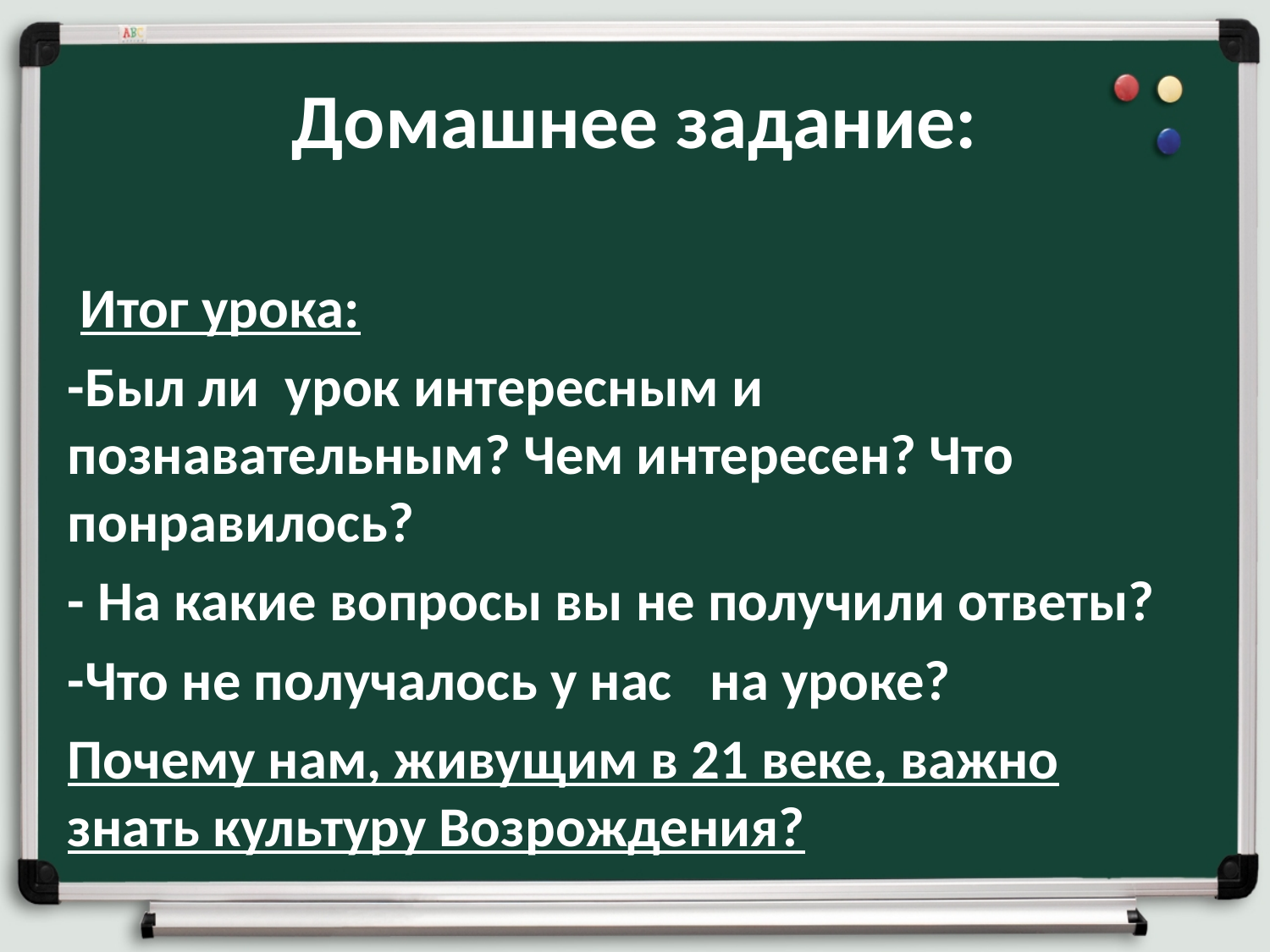

# Домашнее задание:

 Итог урока:
-Был ли  урок интересным и познавательным? Чем интересен? Что понравилось?
- На какие вопросы вы не получили ответы?
-Что не получалось у нас   на уроке?
Почему нам, живущим в 21 веке, важно знать культуру Возрождения?